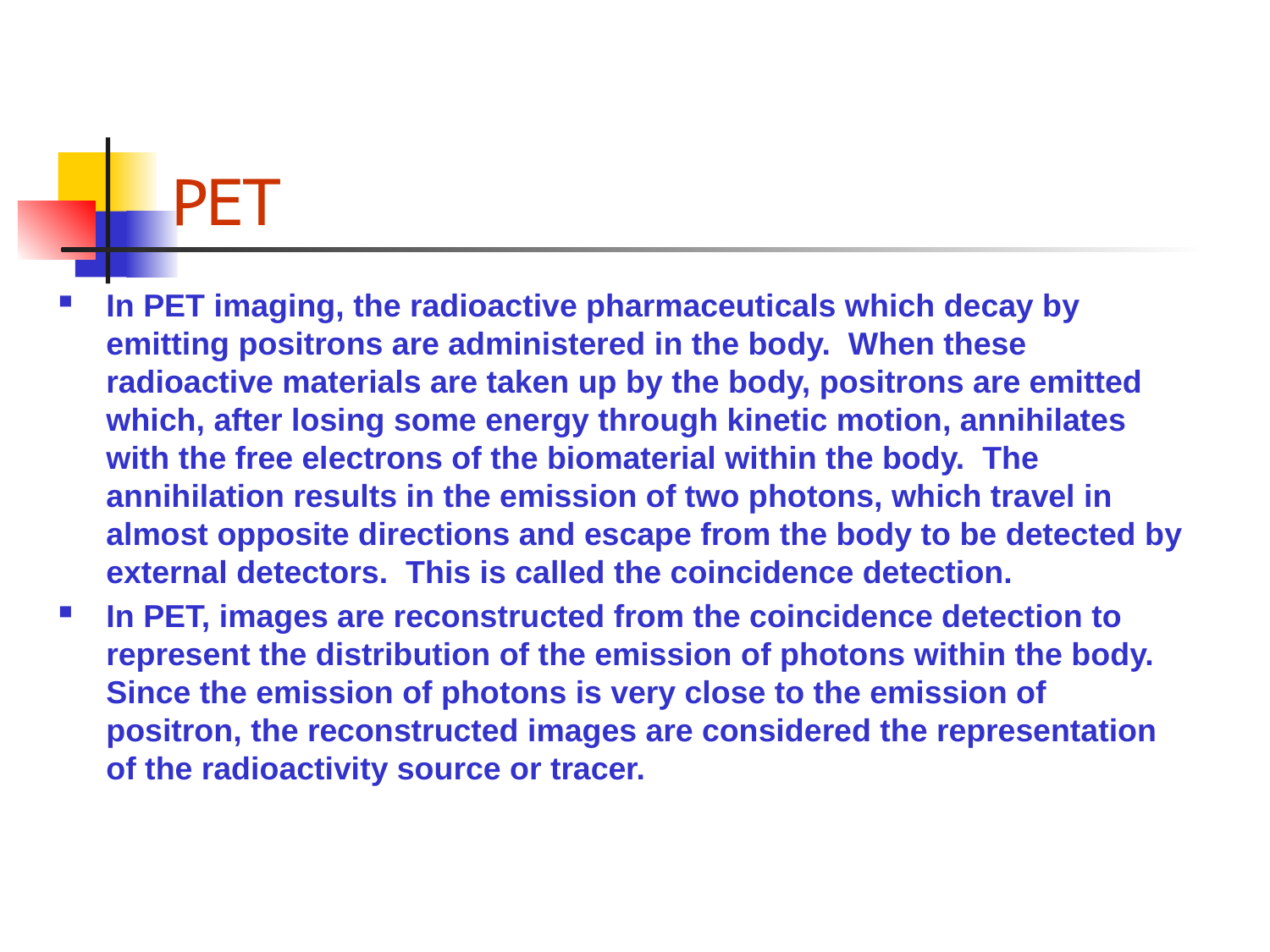

# PET
In PET imaging, the radioactive pharmaceuticals which decay by emitting positrons are administered in the body.  When these radioactive materials are taken up by the body, positrons are emitted which, after losing some energy through kinetic motion, annihilates with the free electrons of the biomaterial within the body.  The annihilation results in the emission of two photons, which travel in almost opposite directions and escape from the body to be detected by external detectors.  This is called the coincidence detection.
In PET, images are reconstructed from the coincidence detection to represent the distribution of the emission of photons within the body.  Since the emission of photons is very close to the emission of positron, the reconstructed images are considered the representation of the radioactivity source or tracer.